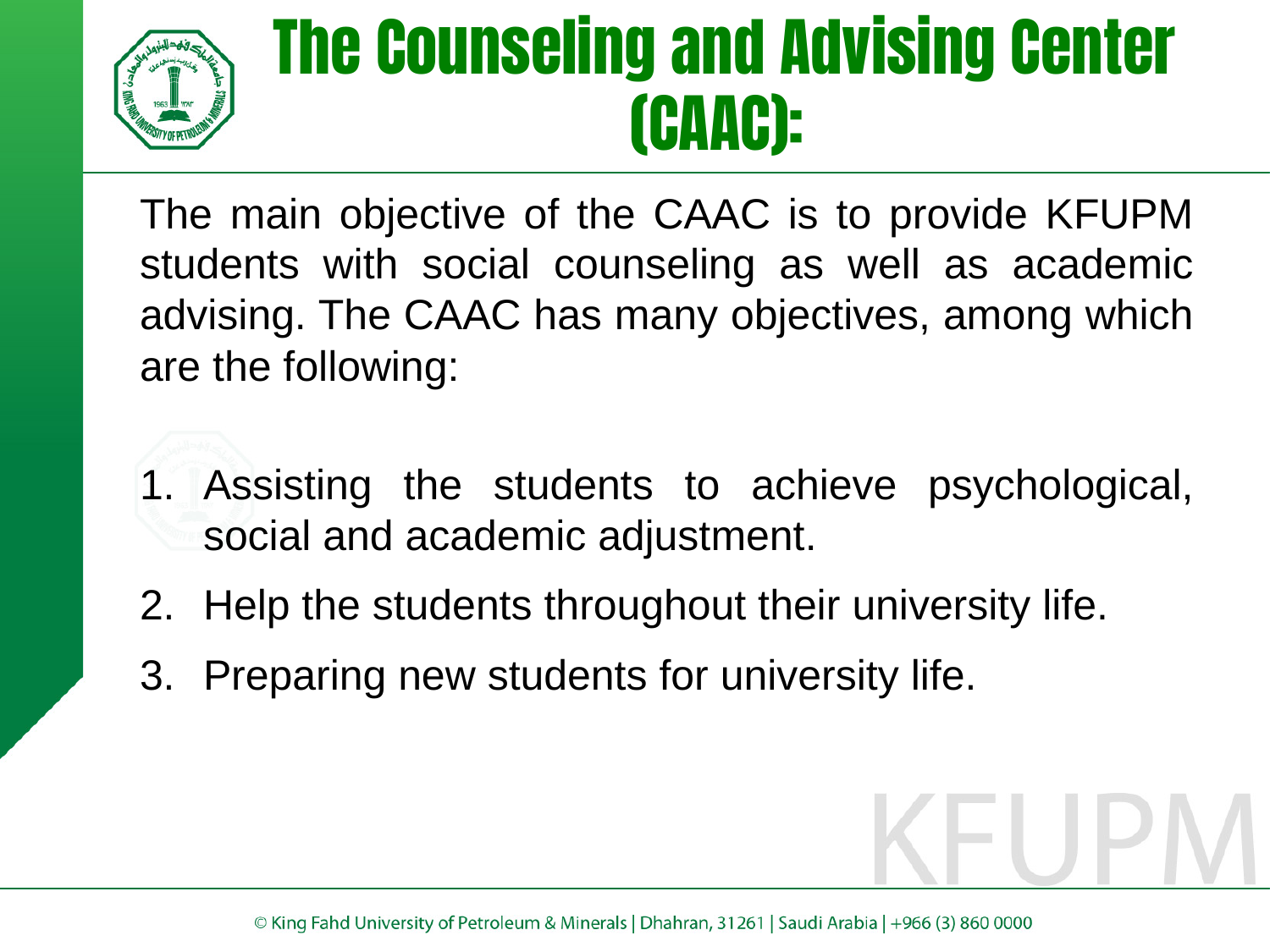

# The Counseling and Advising Center (CAAC):
The main objective of the CAAC is to provide KFUPM students with social counseling as well as academic advising. The CAAC has many objectives, among which are the following:

Assisting the students to achieve psychological, social and academic adjustment.
Help the students throughout their university life.
Preparing new students for university life.